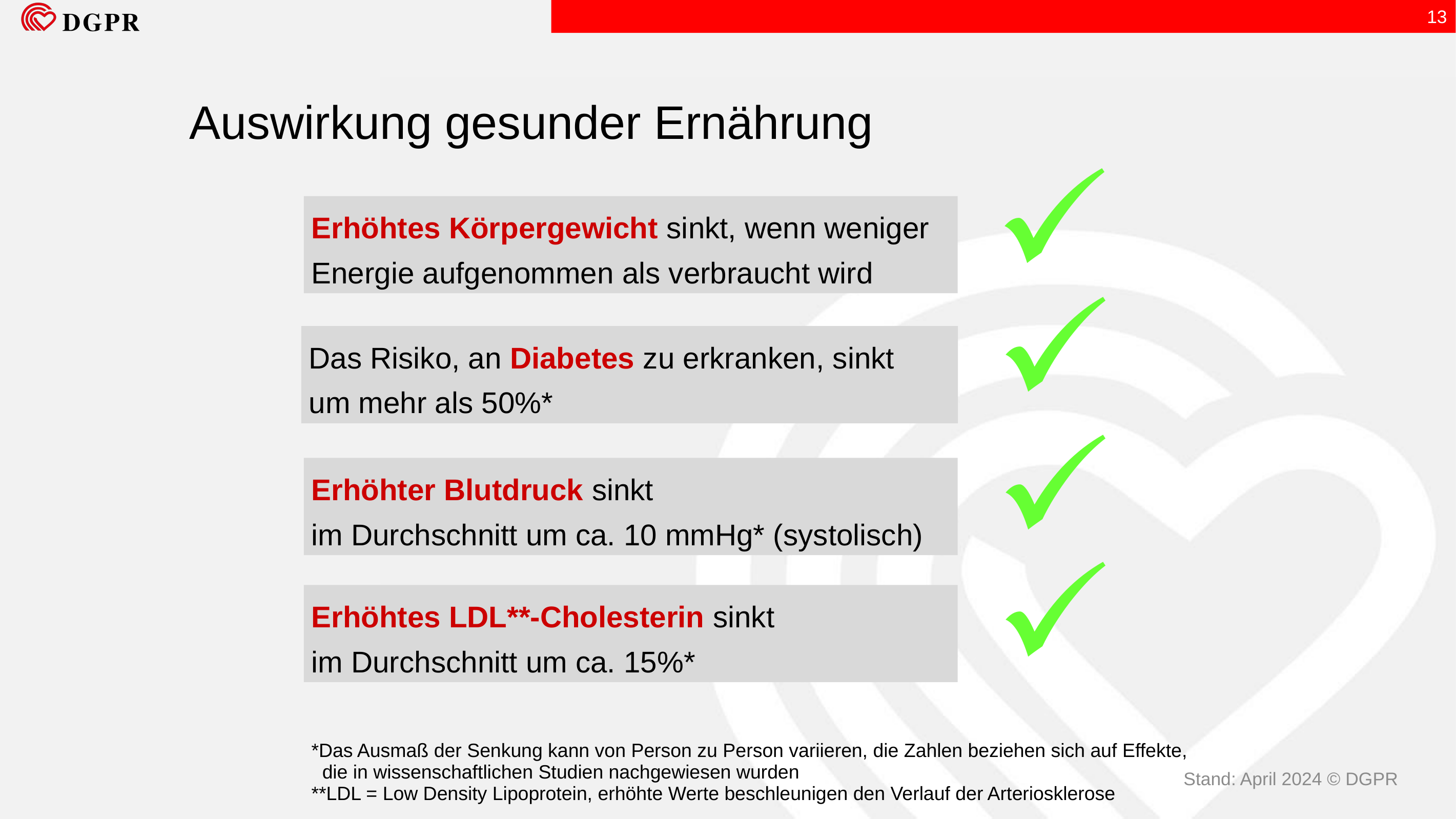

13
Auswirkung gesunder Ernährung

Erhöhtes Körpergewicht sinkt, wenn weniger Energie aufgenommen als verbraucht wird

Das Risiko, an Diabetes zu erkranken, sinkt
um mehr als 50%*

Erhöhter Blutdruck sinkt
im Durchschnitt um ca. 10 mmHg* (systolisch)

Erhöhtes LDL**-Cholesterin sinkt
im Durchschnitt um ca. 15%*
*Das Ausmaß der Senkung kann von Person zu Person variieren, die Zahlen beziehen sich auf Effekte,
  die in wissenschaftlichen Studien nachgewiesen wurden
**LDL = Low Density Lipoprotein, erhöhte Werte beschleunigen den Verlauf der Arteriosklerose

Stand: April 2024 © DGPR